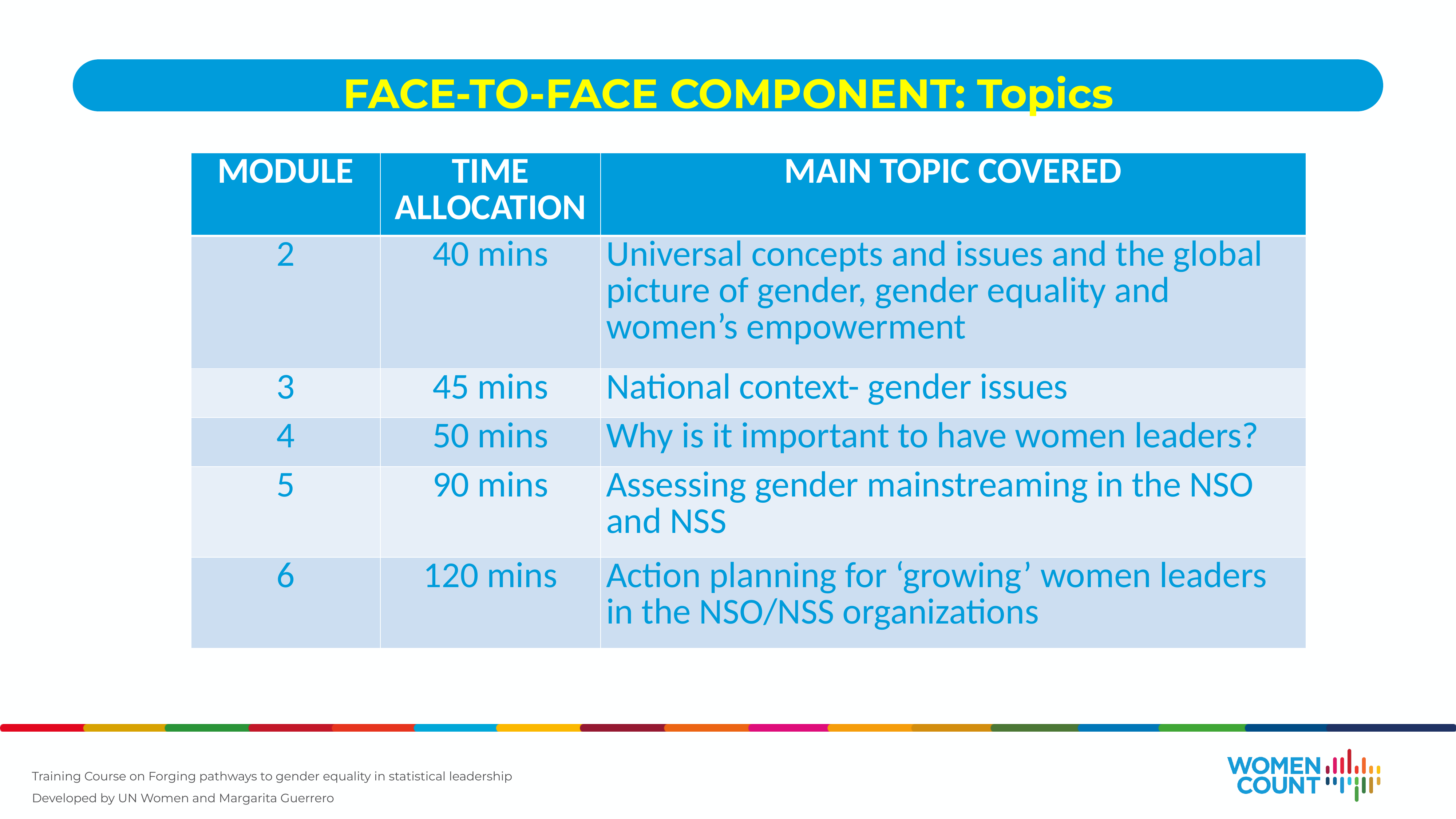

FACE-TO-FACE COMPONENT: Topics
| MODULE | TIME ALLOCATION | MAIN TOPIC COVERED |
| --- | --- | --- |
| 2 | 40 mins | Universal concepts and issues and the global picture of gender, gender equality and women’s empowerment |
| 3 | 45 mins | National context- gender issues |
| 4 | 50 mins | Why is it important to have women leaders? |
| 5 | 90 mins | Assessing gender mainstreaming in the NSO and NSS |
| 6 | 120 mins | Action planning for ‘growing’ women leaders in the NSO/NSS organizations |
Training Course on Forging pathways to gender equality in statistical leadership
Developed by UN Women and Margarita Guerrero